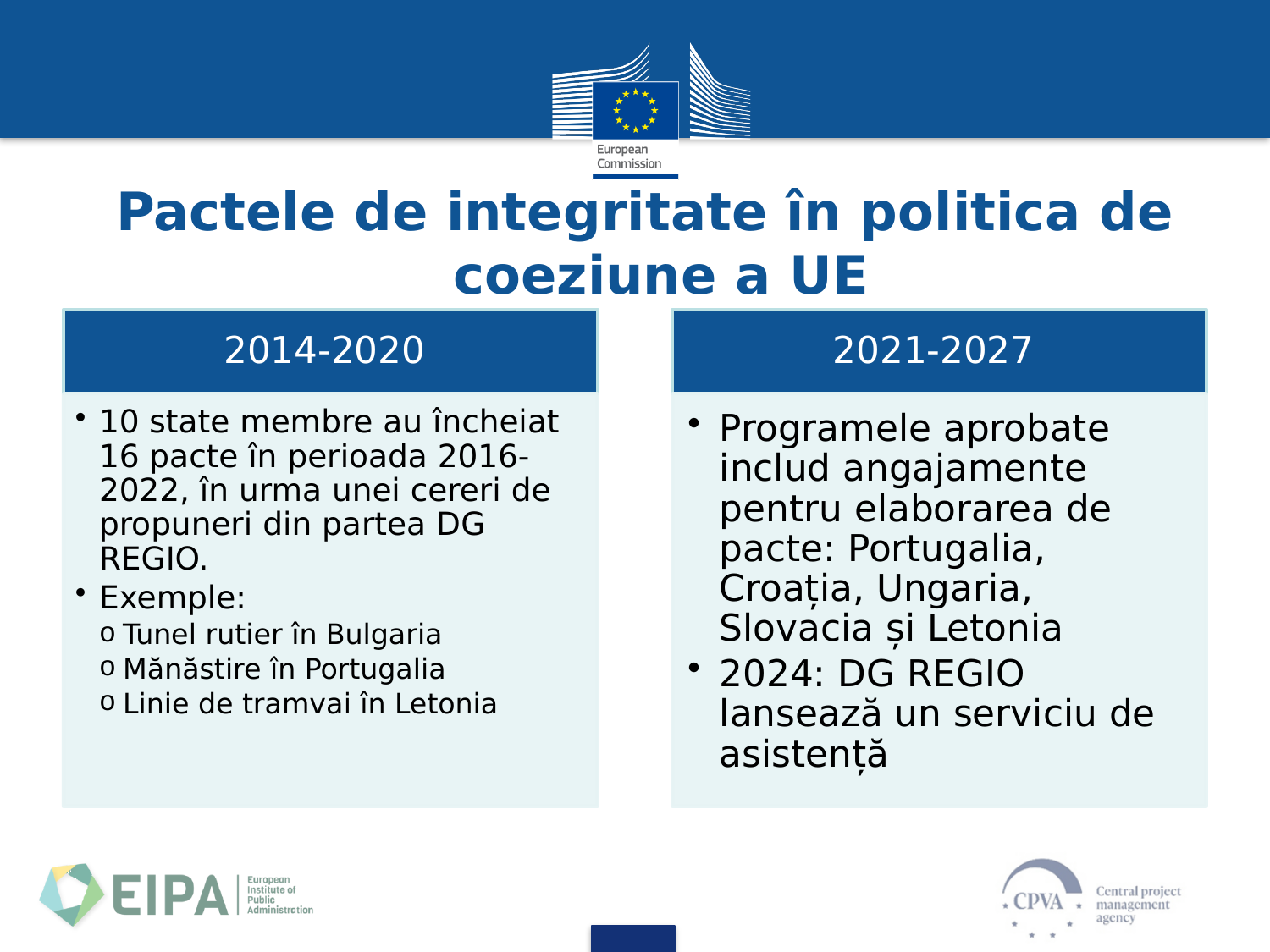

# Pactele de integritate în politica de coeziune a UE
2014-2020
10 state membre au încheiat 16 pacte în perioada 2016-2022, în urma unei cereri de propuneri din partea DG REGIO.
Exemple:
Tunel rutier în Bulgaria
Mănăstire în Portugalia
Linie de tramvai în Letonia

2021-2027
Programele aprobate includ angajamente pentru elaborarea de pacte: Portugalia, Croația, Ungaria, Slovacia și Letonia
2024: DG REGIO lansează un serviciu de asistență